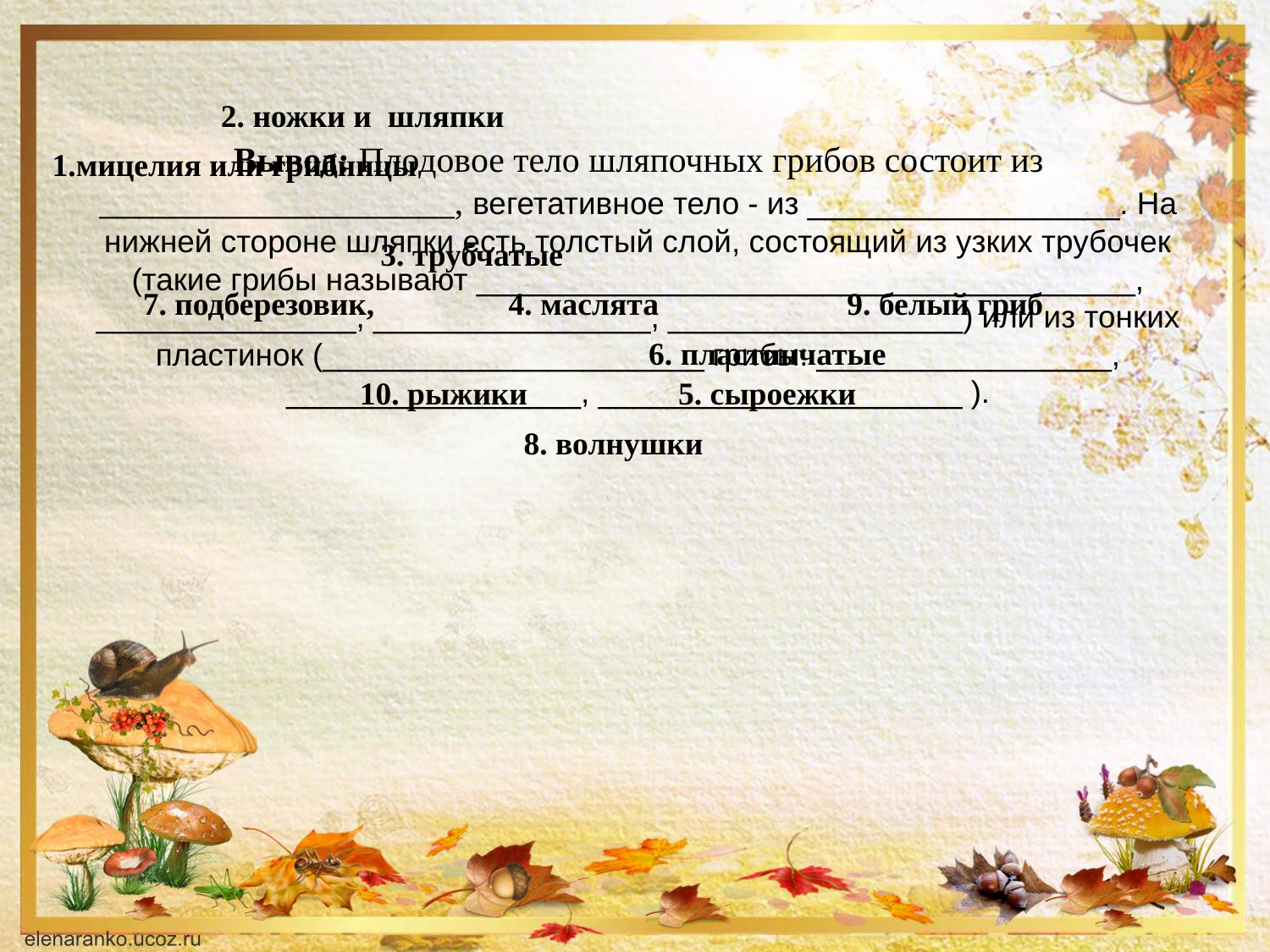

2. ножки и  шляпки
# Вывод: Плодовое тело шляпочных грибов состоит из ____________________, вегетативное тело - из __________________. На нижней стороне шляпки есть толстый слой, состоящий из узких трубочек (такие грибы называют ______________________________________, _______________, ________________, _________________) или из тонких пластинок (______________________ грибы: _________________, _________________, _____________________ ).
1.мицелия или грибницы
3. трубчатые
7. подберезовик,
4. маслята
9. белый гриб
6. пластинчатые
10. рыжики
5. сыроежки
8. волнушки